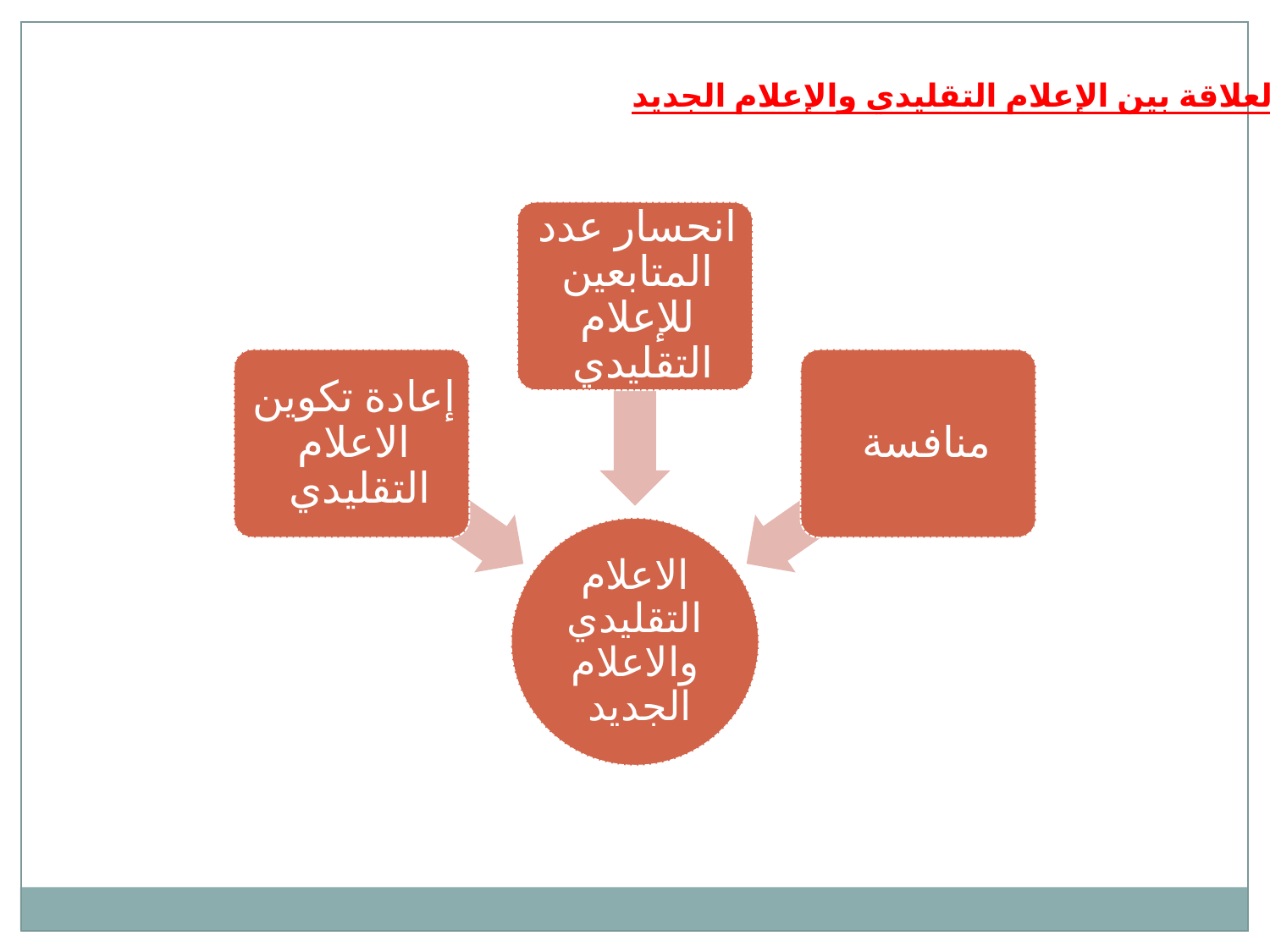

العلاقة بين الإعلام التقليدي والإعلام الجديد
الاعلام التقليدي والاعلام الجديد
إعادة تكوين الاعلام التقليدي
انحسار عدد المتابعين للإعلام التقليدي
منافسة